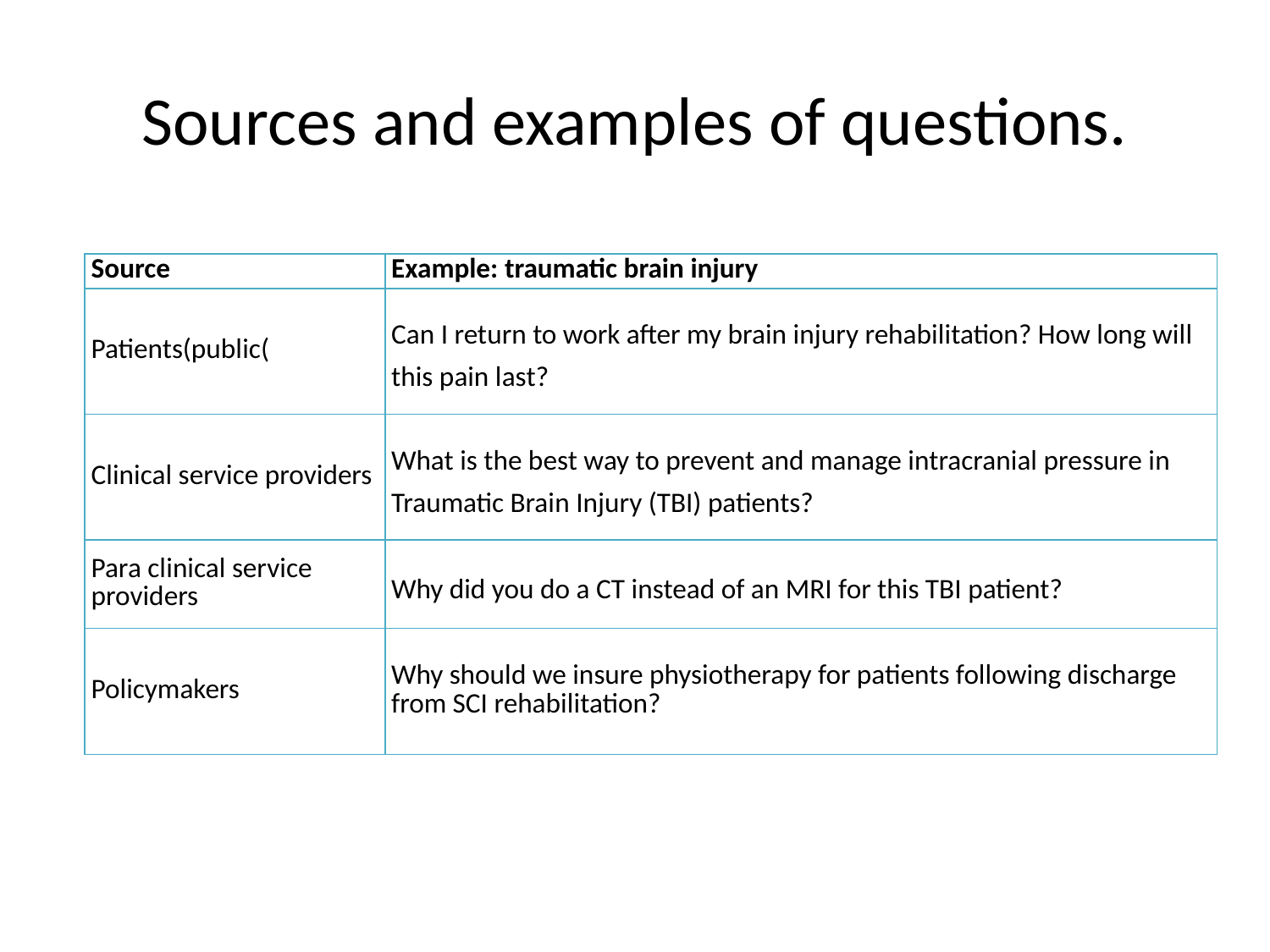

# Sources and examples of questions.
| Source | Example: traumatic brain injury |
| --- | --- |
| Patients(public( | Can I return to work after my brain injury rehabilitation? How long will this pain last? |
| Clinical service providers | What is the best way to prevent and manage intracranial pressure in Traumatic Brain Injury (TBI) patients? |
| Para clinical service providers | Why did you do a CT instead of an MRI for this TBI patient? |
| Policymakers | Why should we insure physiotherapy for patients following discharge from SCI rehabilitation? |